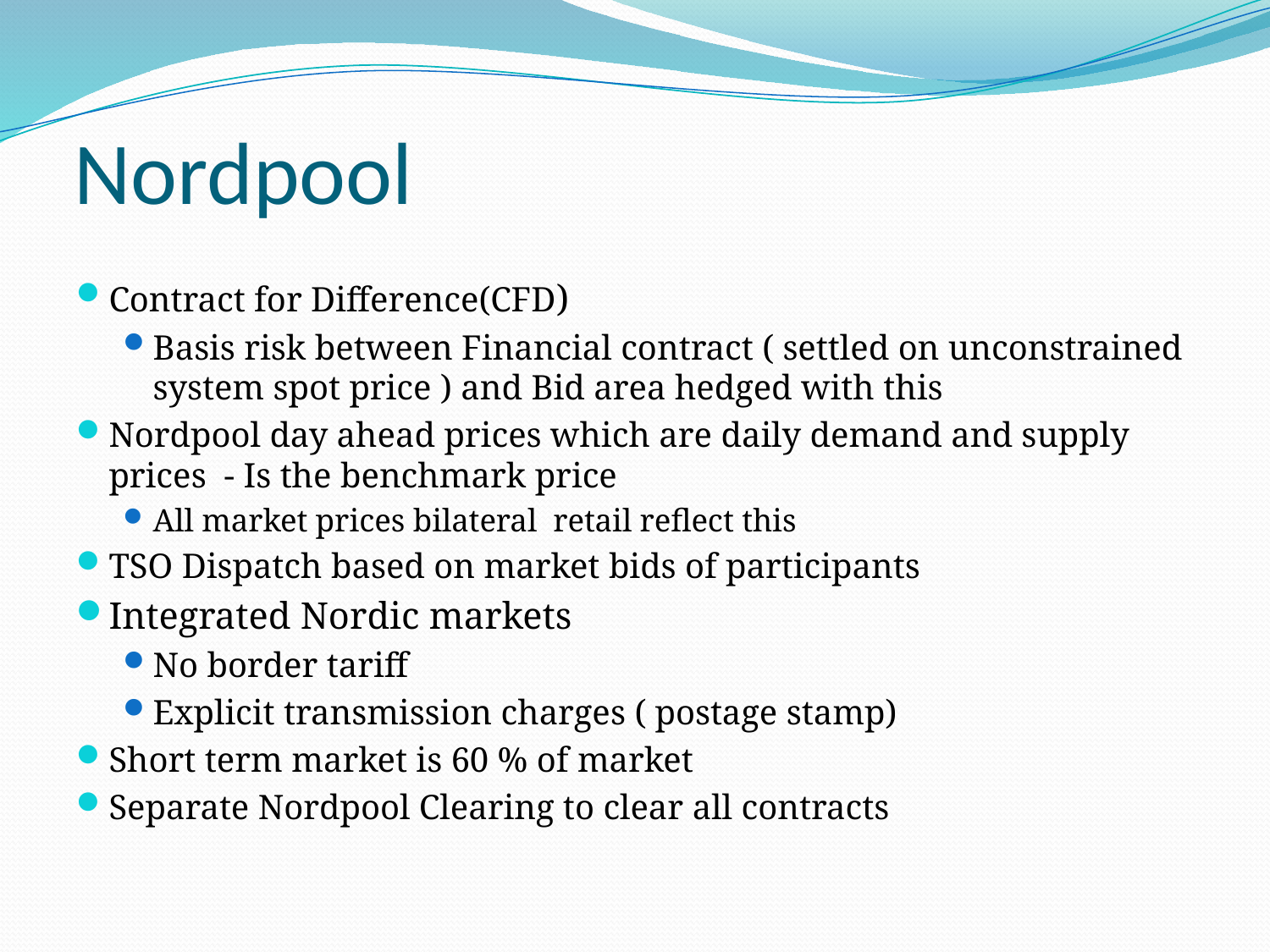

# Nordpool
Contract for Difference(CFD)
Basis risk between Financial contract ( settled on unconstrained system spot price ) and Bid area hedged with this
Nordpool day ahead prices which are daily demand and supply prices  - Is the benchmark price
All market prices bilateral  retail reflect this
TSO Dispatch based on market bids of participants
Integrated Nordic markets
No border tariff
Explicit transmission charges ( postage stamp)
Short term market is 60 % of market
Separate Nordpool Clearing to clear all contracts